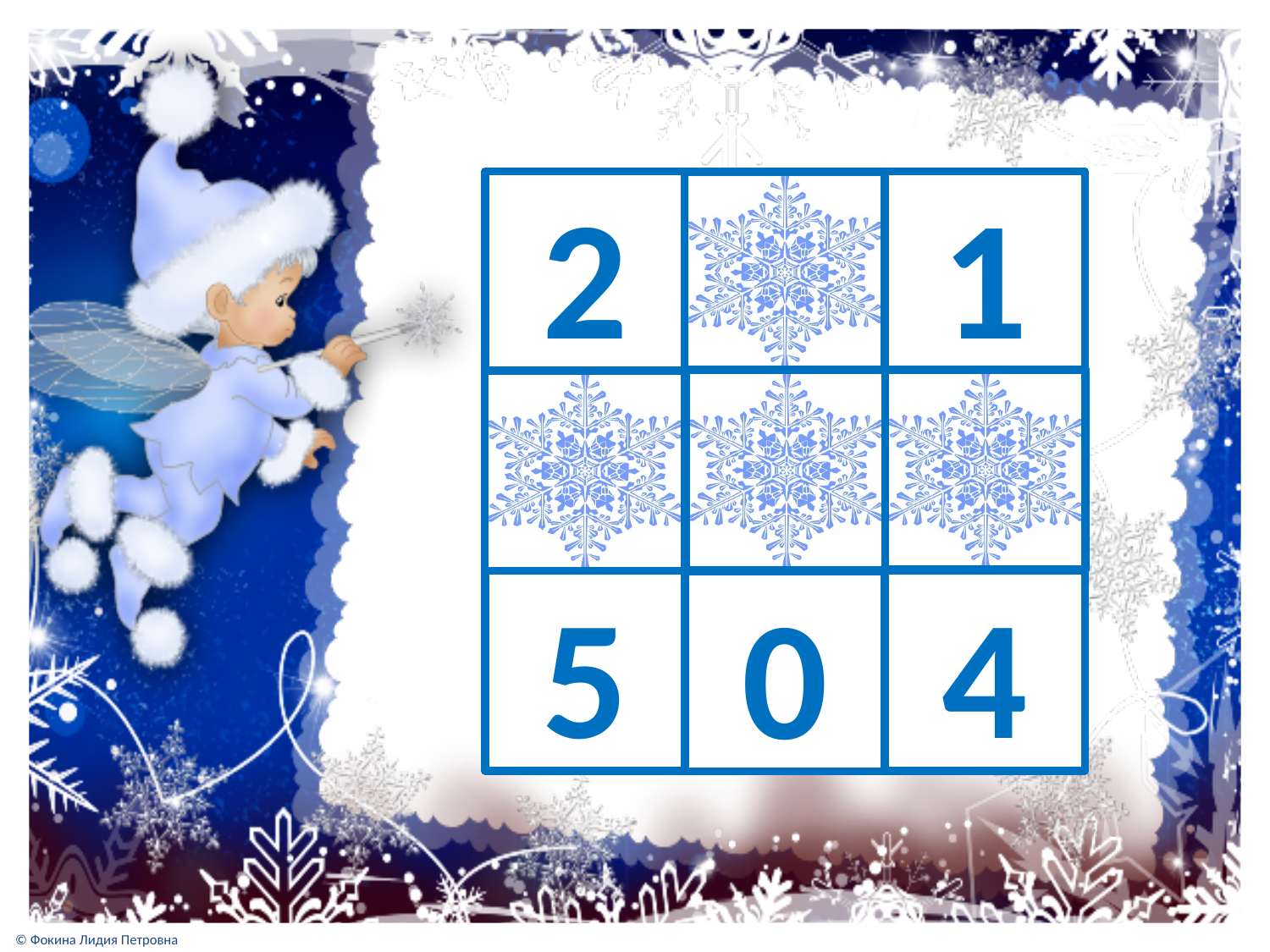

2

1

6

3

4

2

5
4
0